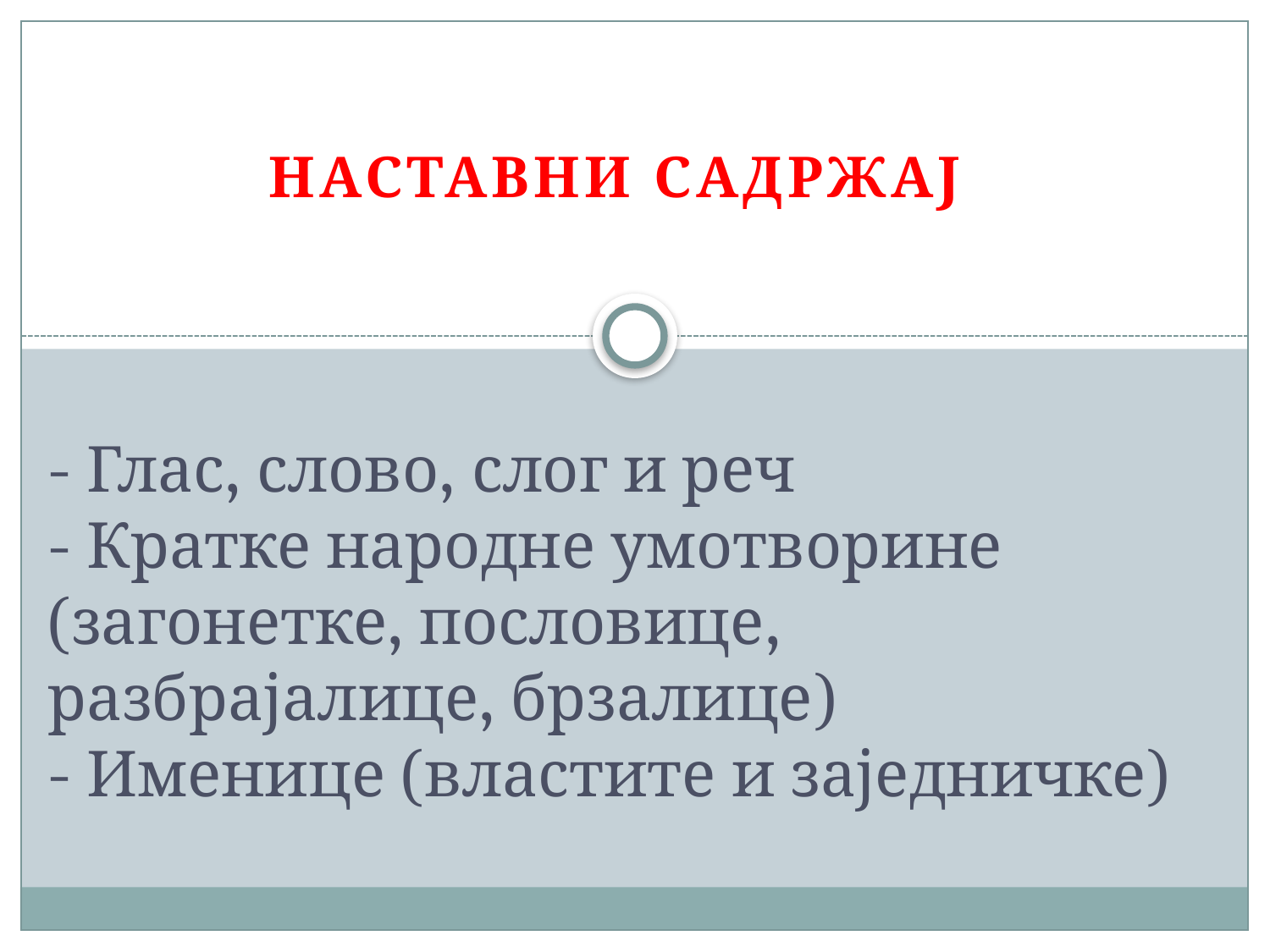

Наставни садржај
# - Глас, слово, слог и реч - Кратке народне умотворине (загонетке, пословице, разбрајалице, брзалице) - Именице (властите и заједничке)